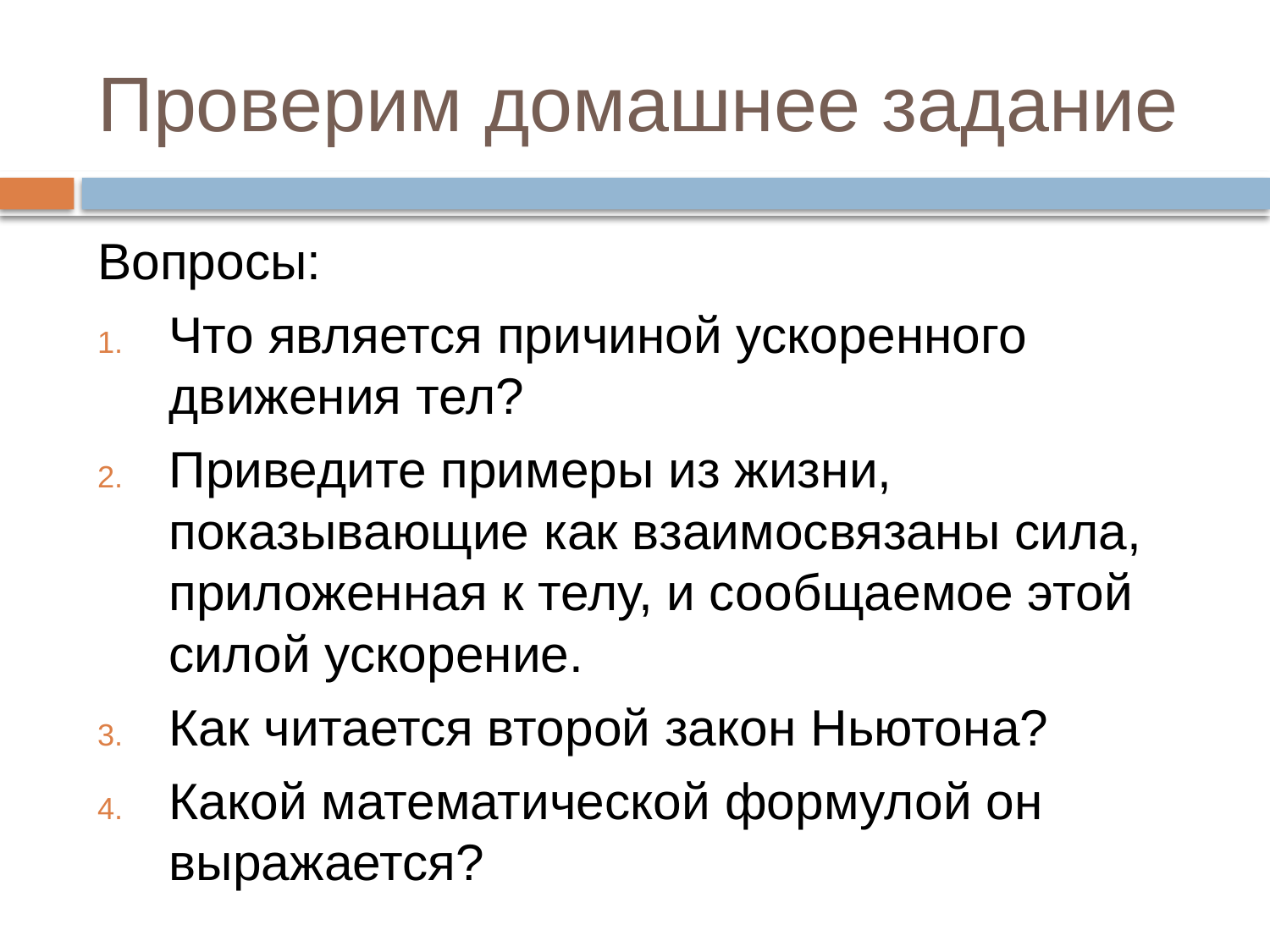

# Проверим домашнее задание
Вопросы:
Что является причиной ускоренного движения тел?
Приведите примеры из жизни, показывающие как взаимосвязаны сила, приложенная к телу, и сообщаемое этой силой ускорение.
Как читается второй закон Ньютона?
Какой математической формулой он выражается?